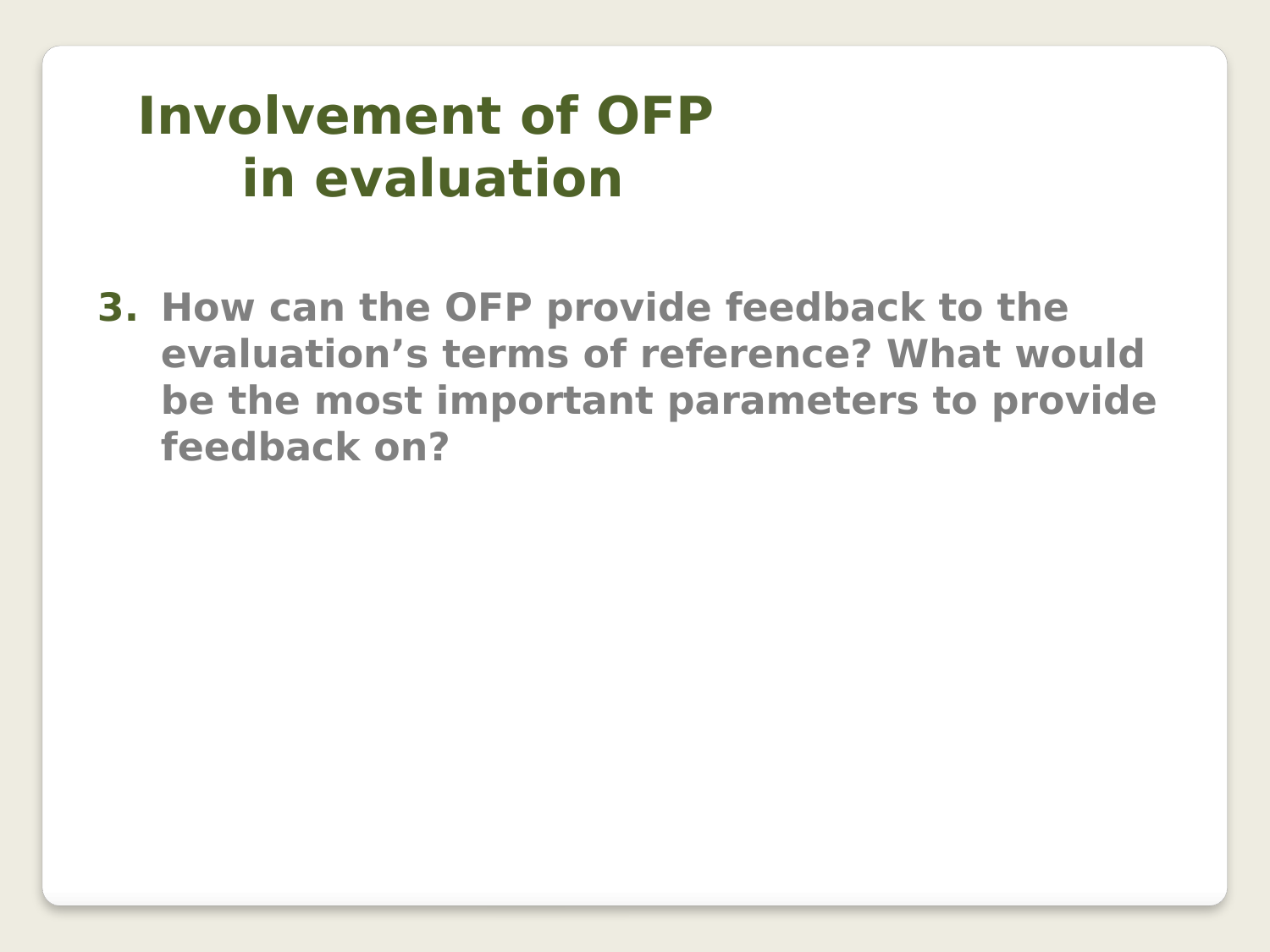

Involvement of OFP
				in evaluation
How can the OFP provide feedback to the evaluation’s terms of reference? What would be the most important parameters to provide feedback on?